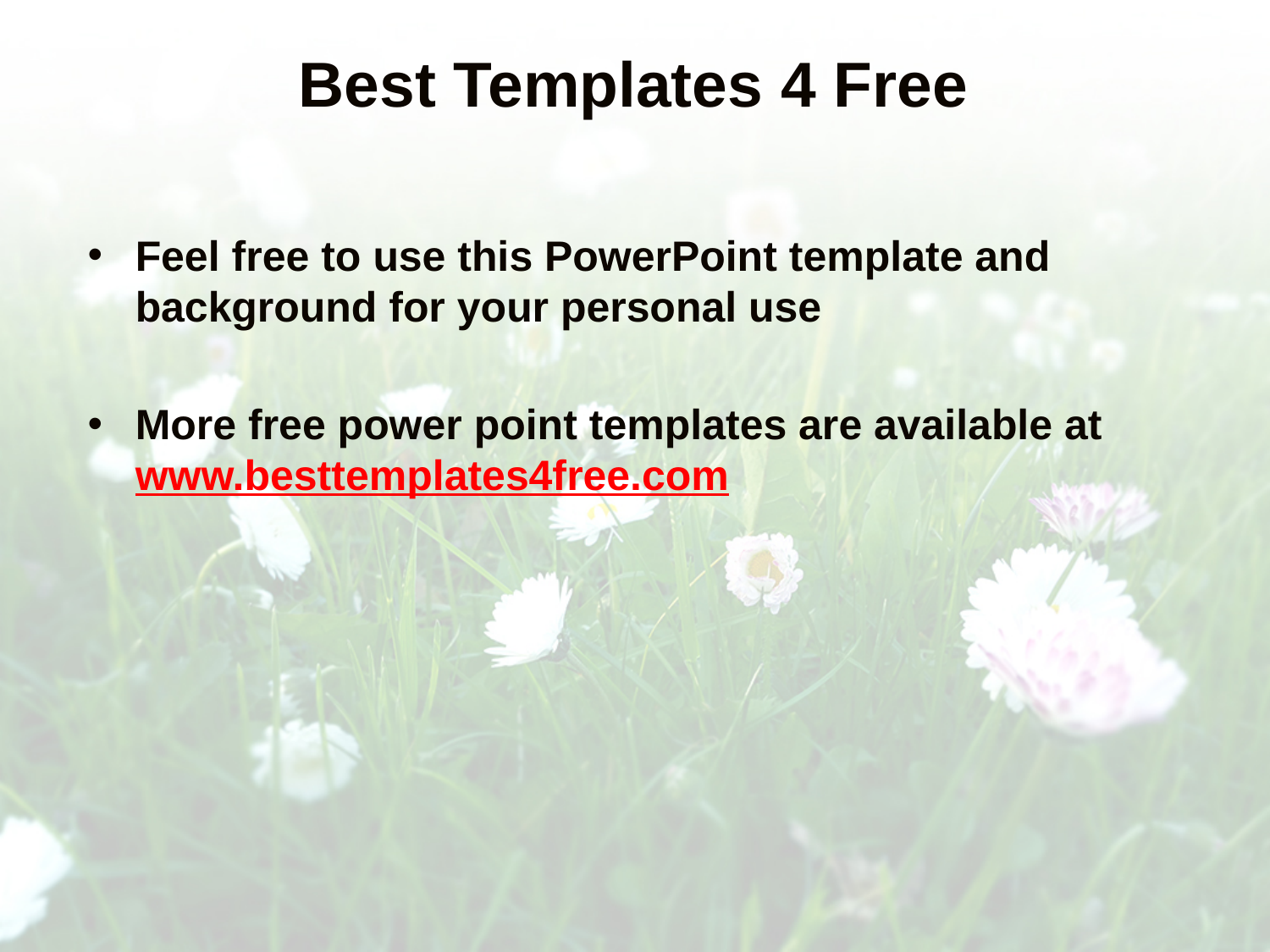

# Best Templates 4 Free
Feel free to use this PowerPoint template and background for your personal use

More free power point templates are available at www.besttemplates4free.com